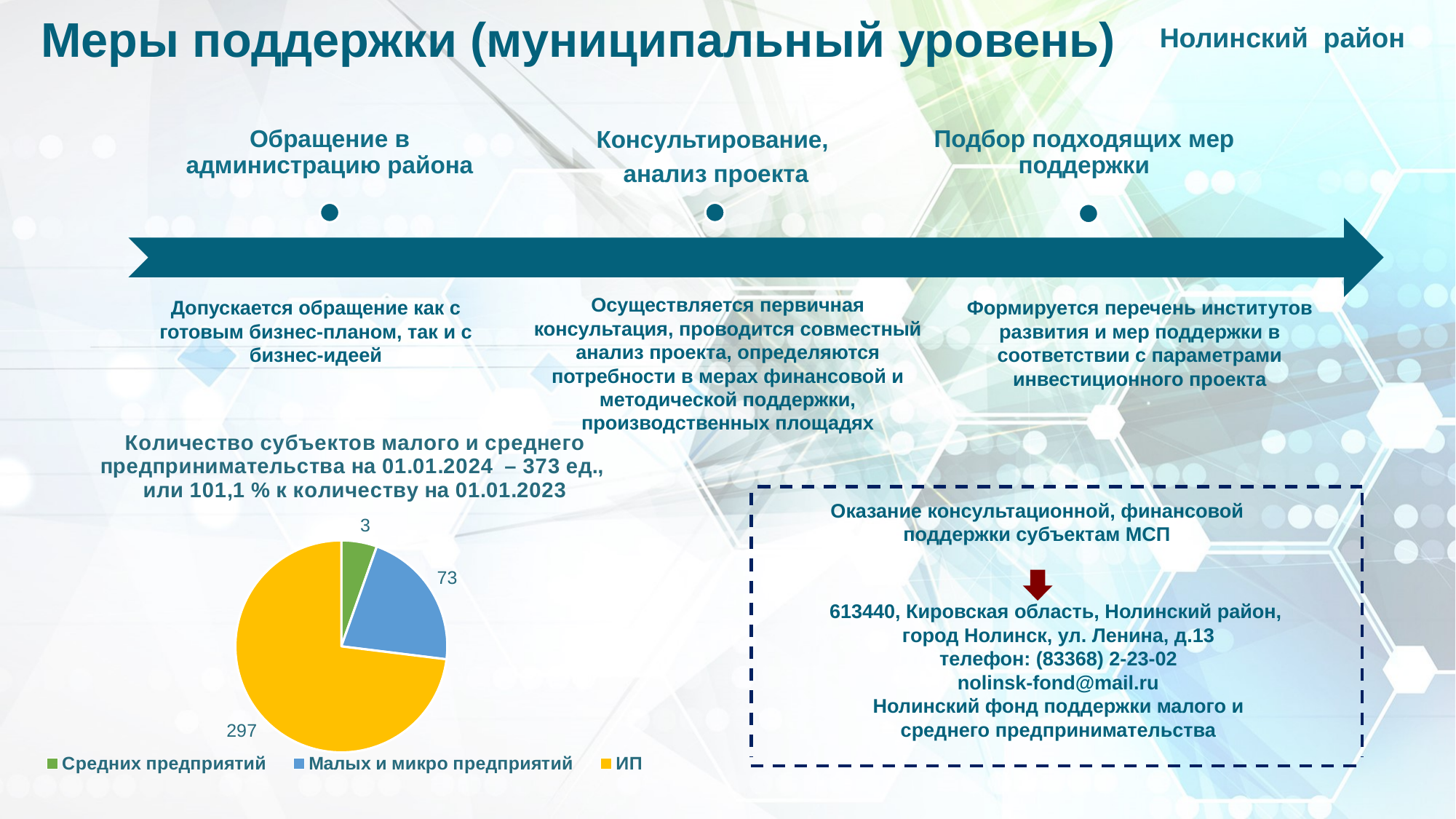

Меры поддержки (муниципальный уровень)
Нолинский  район
Обращение в администрацию района
Консультирование,
 анализ проекта
Подбор подходящих мер поддержки
Осуществляется первичная консультация, проводится совместный анализ проекта, определяются потребности в мерах финансовой и методической поддержки, производственных площадях
Допускается обращение как с готовым бизнес-планом, так и с бизнес-идеей
Формируется перечень институтов развития и мер поддержки в соответствии с параметрами инвестиционного проекта

### Chart: Количество субъектов малого и среднего предпринимательства на 01.01.2024  – 373 ед.,  или 101,1 % к количеству на 01.01.2023

| Category | Количество субъектов малого и среднего предпринимательства на 01.01.2024 – ...ед., или ...% к 01.01.2023 |
|---|---|
| Средних предприятий | 25.0 |
| Малых и микро предприятий | 99.0 |
| ИП | 336.0 |
Оказание консультационной, финансовой поддержки субъектам МСП

613440, Кировская область, Нолинский район,
город Нолинск, ул. Ленина, д.13
телефон: (83368) 2-23-02
nolinsk-fond@mail.ru
Нолинский фонд поддержки малого и среднего предпринимательства